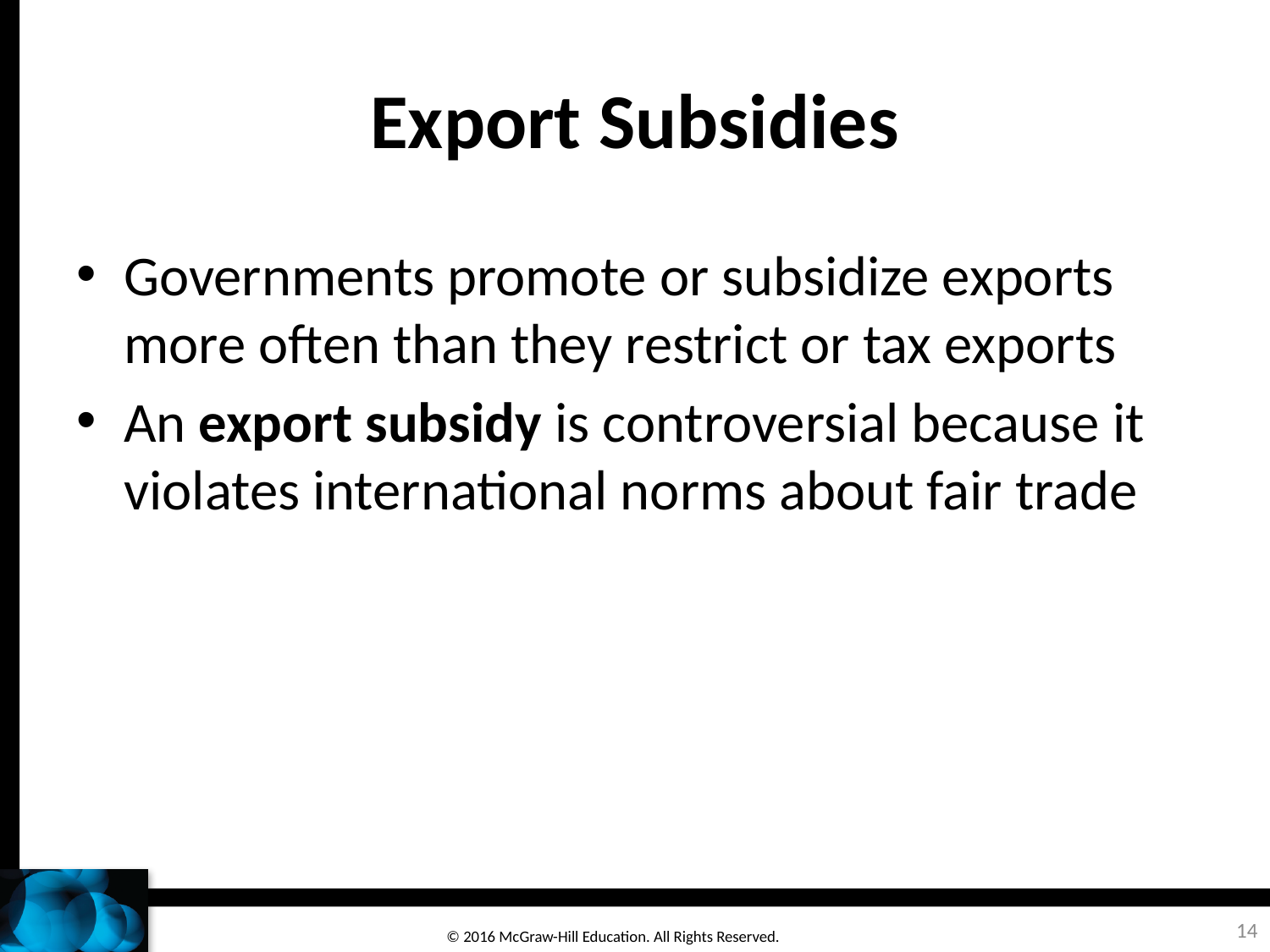

# Export Subsidies
Governments promote or subsidize exports more often than they restrict or tax exports
An export subsidy is controversial because it violates international norms about fair trade
14
© 2016 McGraw-Hill Education. All Rights Reserved.